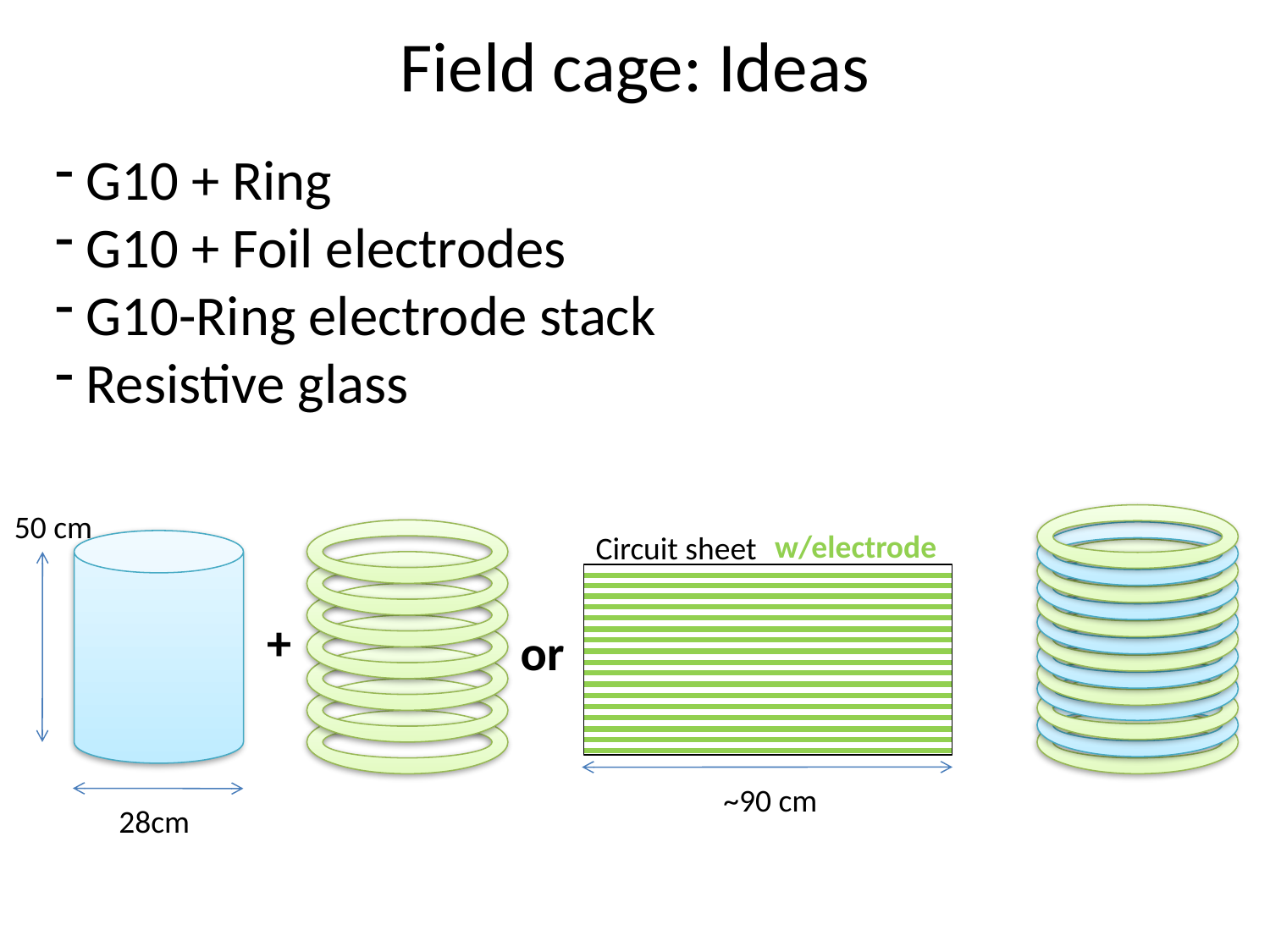

# Field cage: Ideas
 G10 + Ring
 G10 + Foil electrodes
 G10-Ring electrode stack
 Resistive glass
50 cm

w/electrode

Circuit sheet

+

or

~90 cm
28cm